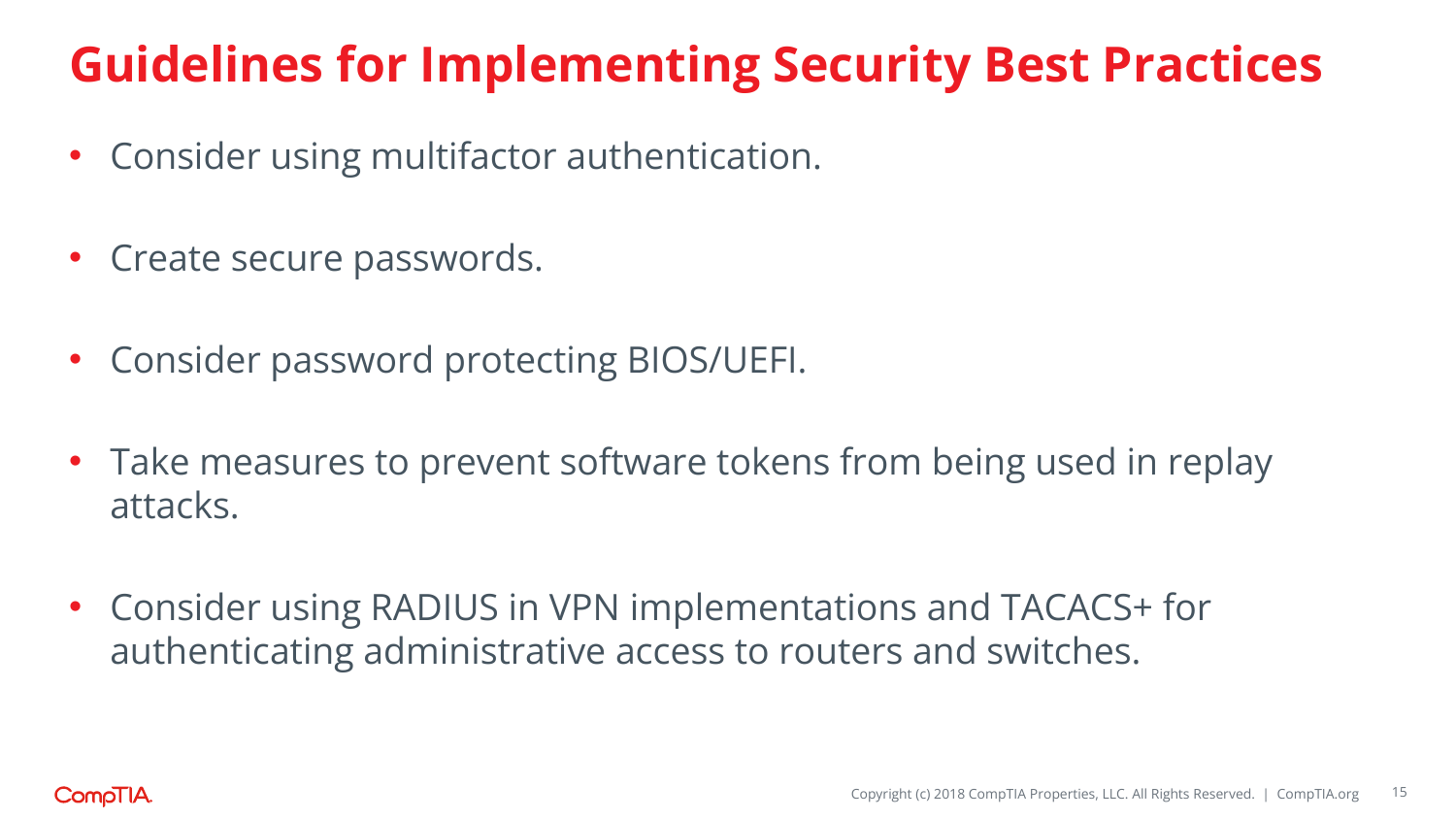

# Guidelines for Implementing Security Best Practices
Consider using multifactor authentication.

Create secure passwords.

Consider password protecting BIOS/UEFI.

Take measures to prevent software tokens from being used in replay attacks.

Consider using RADIUS in VPN implementations and TACACS+ for authenticating administrative access to routers and switches.

15